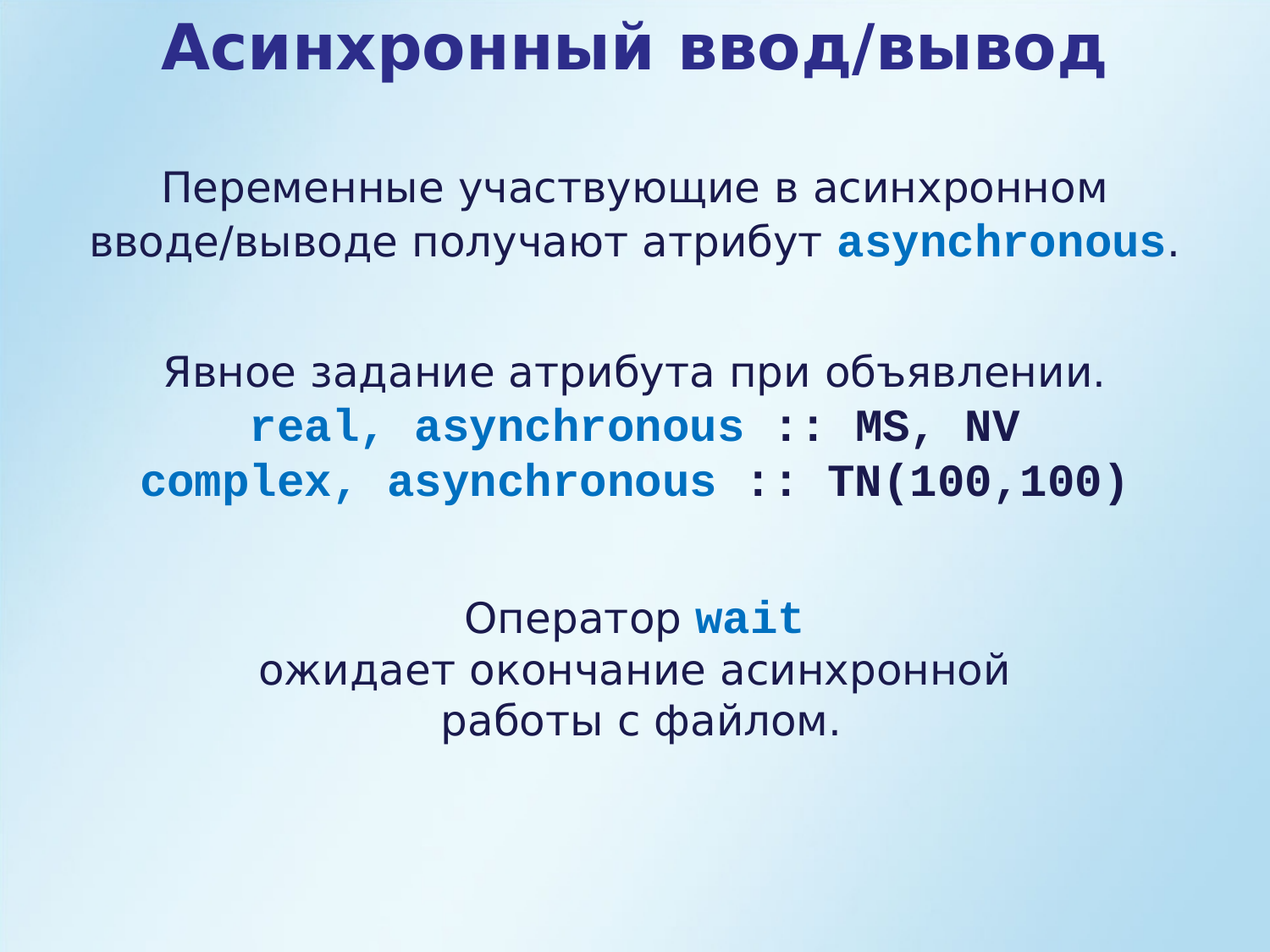

Асинхронный ввод/вывод
Переменные участвующие в асинхронном вводе/выводе получают атрибут asynchronous.
Явное задание атрибута при объявлении.
real, asynchronous :: MS, NV
complex, asynchronous :: TN(100,100)
Оператор wait
ожидает окончание асинхронной
 работы с файлом.